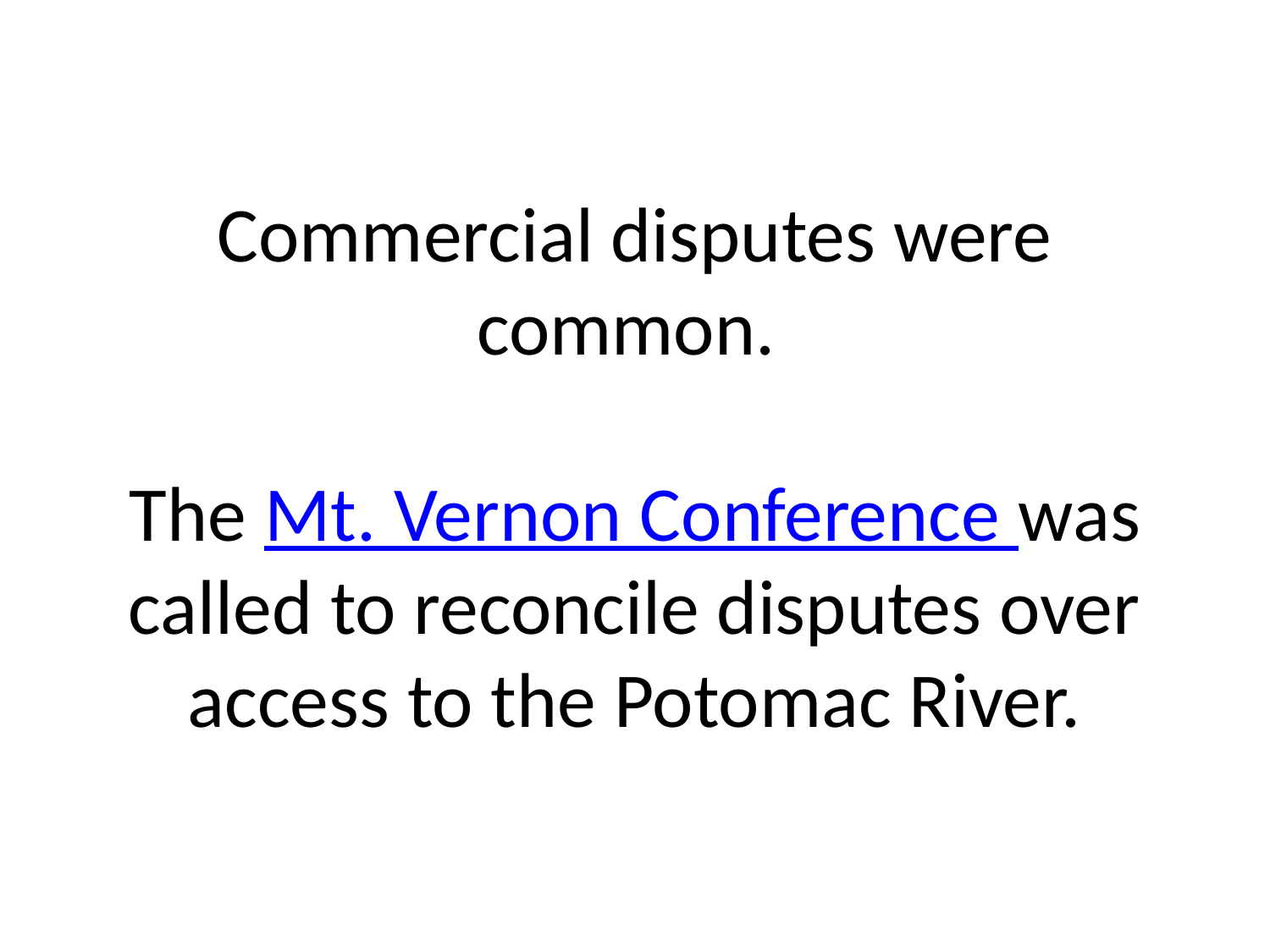

# Commercial disputes were common. The Mt. Vernon Conference was called to reconcile disputes over access to the Potomac River.